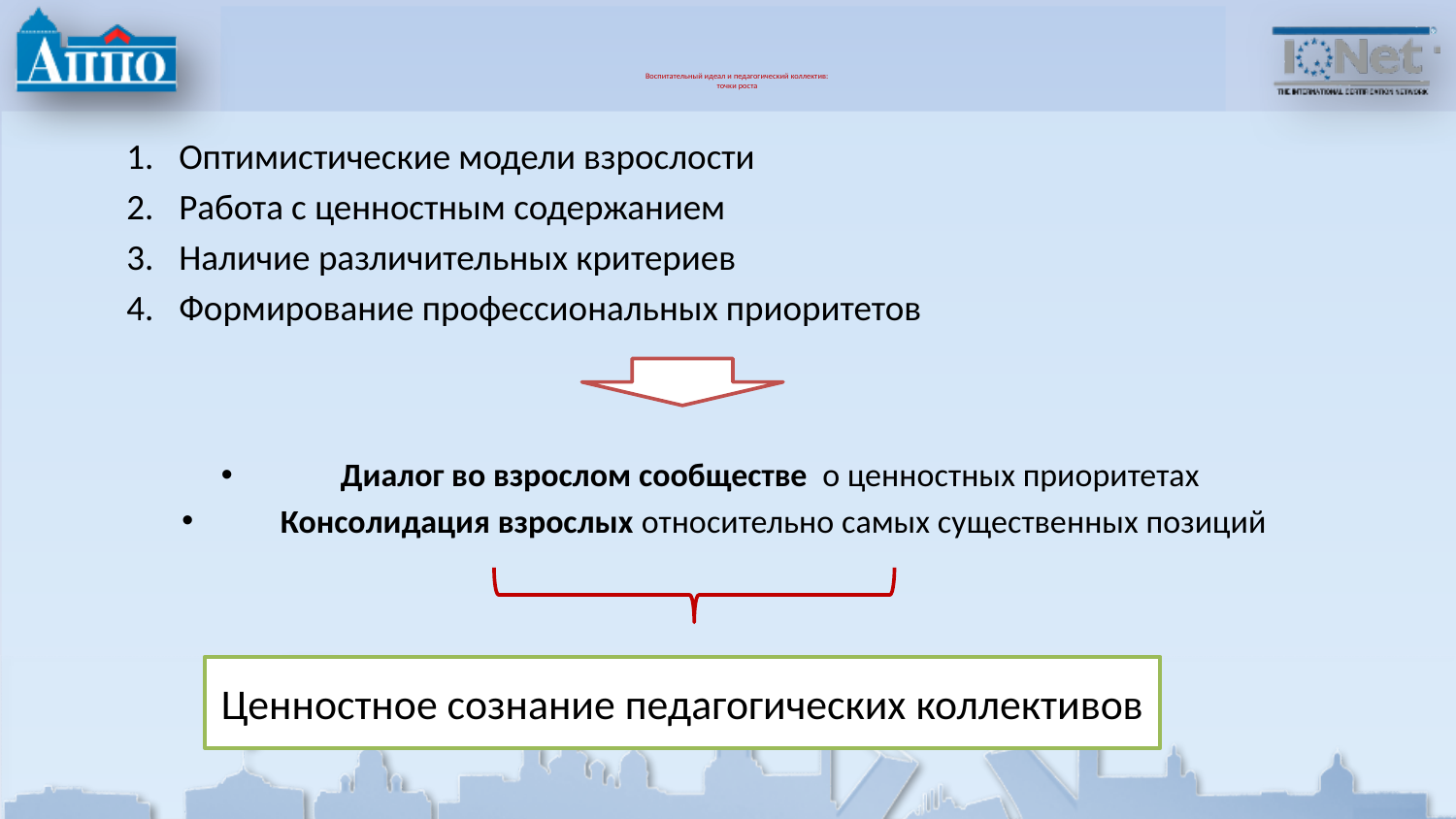

# Воспитательный идеал и педагогический коллектив: точки роста
Оптимистические модели взрослости
Работа с ценностным содержанием
Наличие различительных критериев
Формирование профессиональных приоритетов

Диалог во взрослом сообществе  о ценностных приоритетах
Консолидация взрослых относительно самых существенных позиций

Ценностное сознание педагогических коллективов